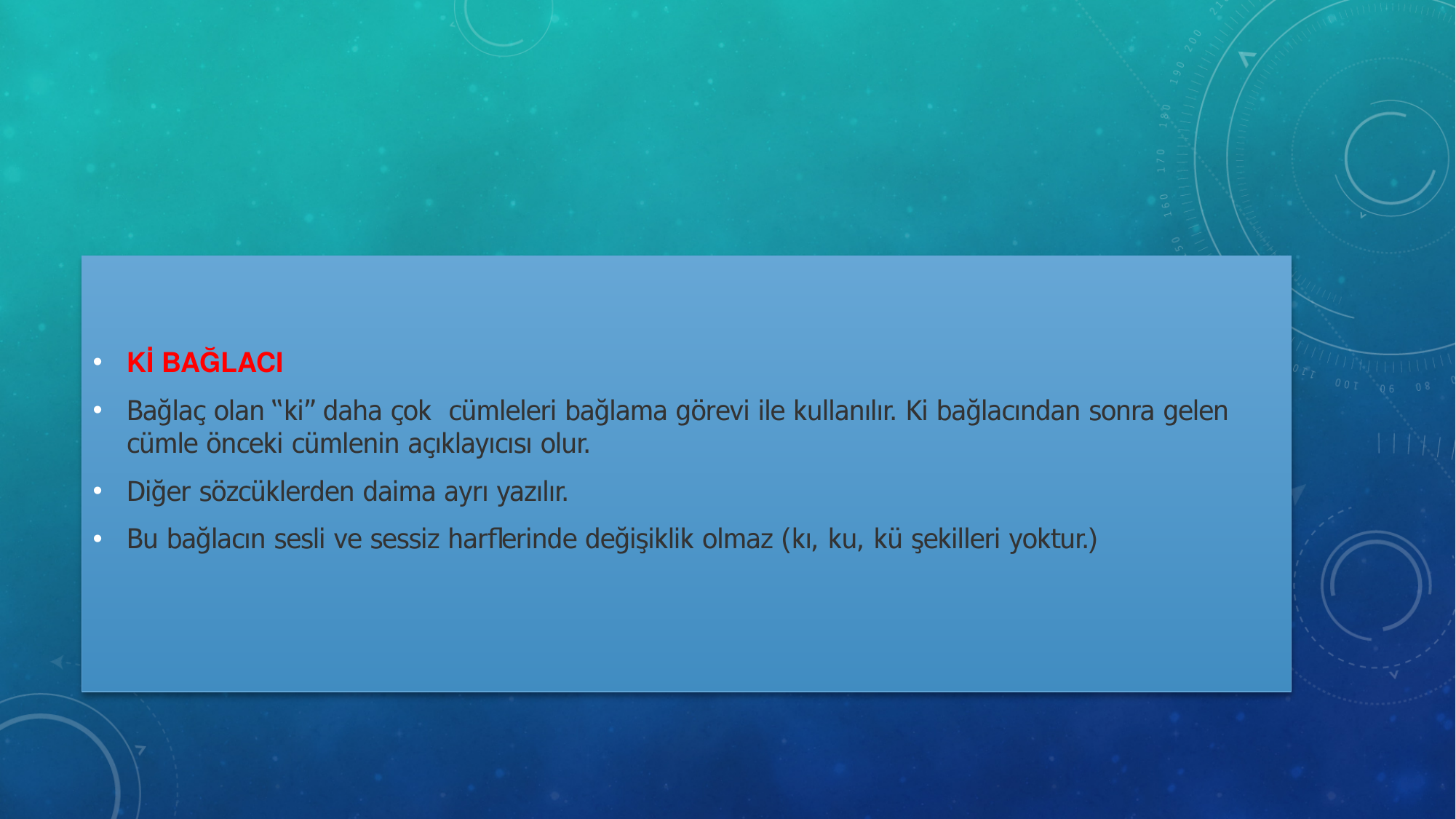

#
Kİ BAĞLACI
Bağlaç olan “ki” daha çok  cümleleri bağlama görevi ile kullanılır. Ki bağlacından sonra gelen cümle önceki cümlenin açıklayıcısı olur.
Diğer sözcüklerden daima ayrı yazılır.
Bu bağlacın sesli ve sessiz harflerinde değişiklik olmaz (kı, ku, kü şekilleri yoktur.)